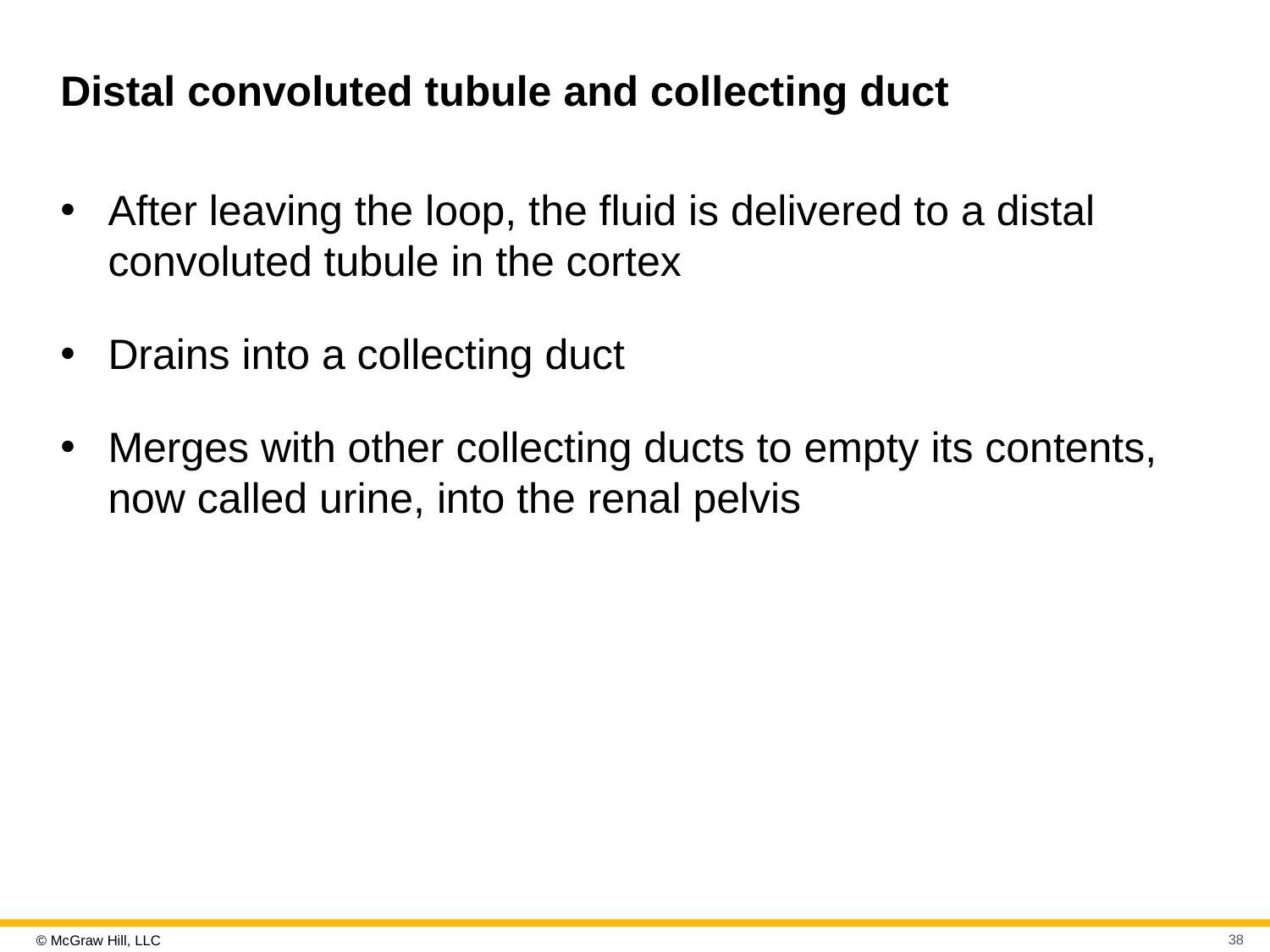

# Distal convoluted tubule and collecting duct
After leaving the loop, the fluid is delivered to a distal convoluted tubule in the cortex
Drains into a collecting duct
Merges with other collecting ducts to empty its contents, now called urine, into the renal pelvis
38